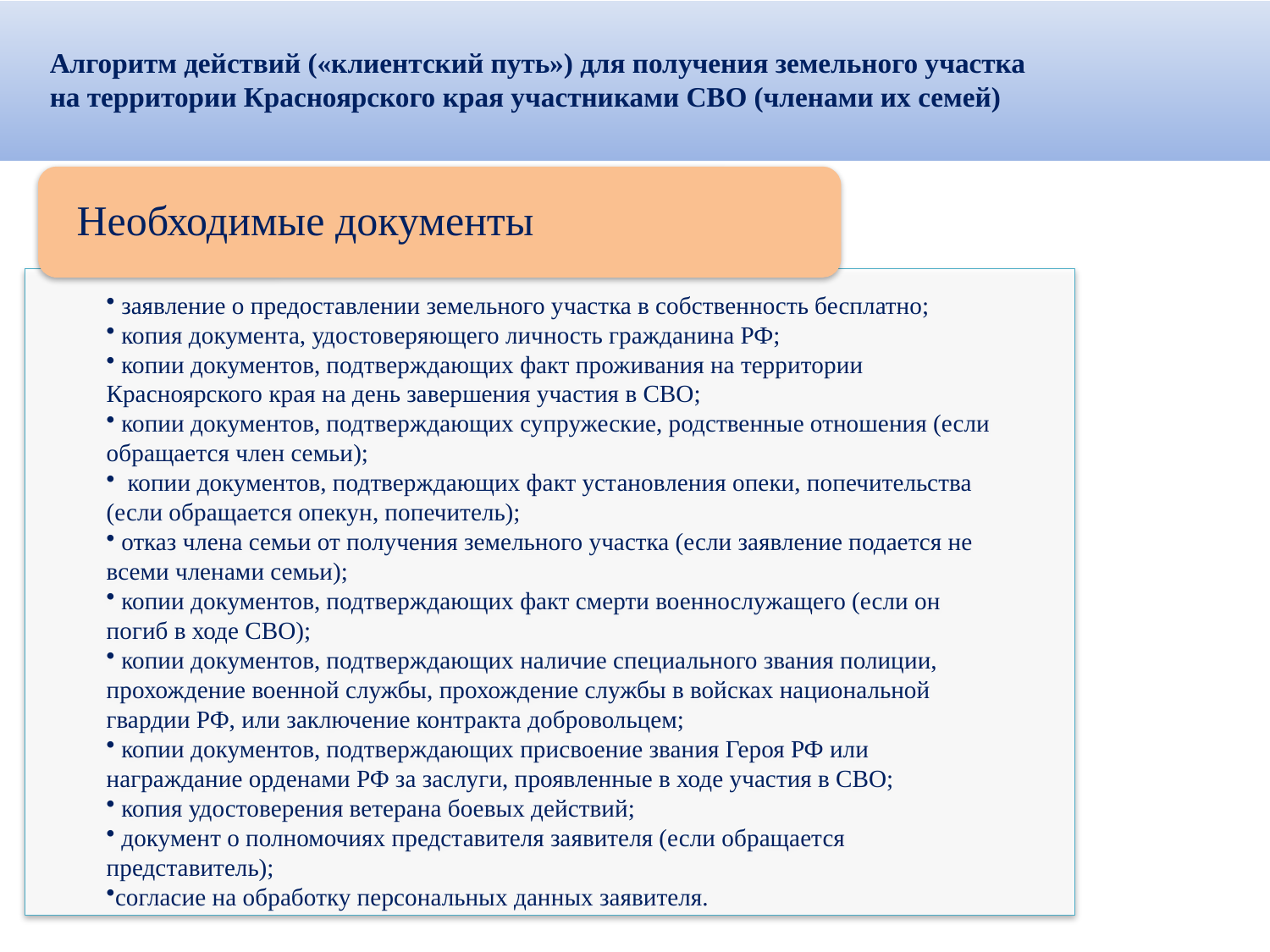

# Алгоритм действий («клиентский путь») для получения земельного участка на территории Красноярского края участниками СВО (членами их семей)
 заявление о предоставлении земельного участка в собственность бесплатно;
 копия документа, удостоверяющего личность гражданина РФ;
 копии документов, подтверждающих факт проживания на территории Красноярского края на день завершения участия в СВО;
 копии документов, подтверждающих супружеские, родственные отношения (если обращается член семьи);
  копии документов, подтверждающих факт установления опеки, попечительства (если обращается опекун, попечитель);
 отказ члена семьи от получения земельного участка (если заявление подается не всеми членами семьи);
 копии документов, подтверждающих факт смерти военнослужащего (если он погиб в ходе СВО);
 копии документов, подтверждающих наличие специального звания полиции, прохождение военной службы, прохождение службы в войсках национальной гвардии РФ, или заключение контракта добровольцем;
 копии документов, подтверждающих присвоение звания Героя РФ или награждание орденами РФ за заслуги, проявленные в ходе участия в СВО;
 копия удостоверения ветерана боевых действий;
 документ о полномочиях представителя заявителя (если обращается представитель);
согласие на обработку персональных данных заявителя.

Необходимые документы